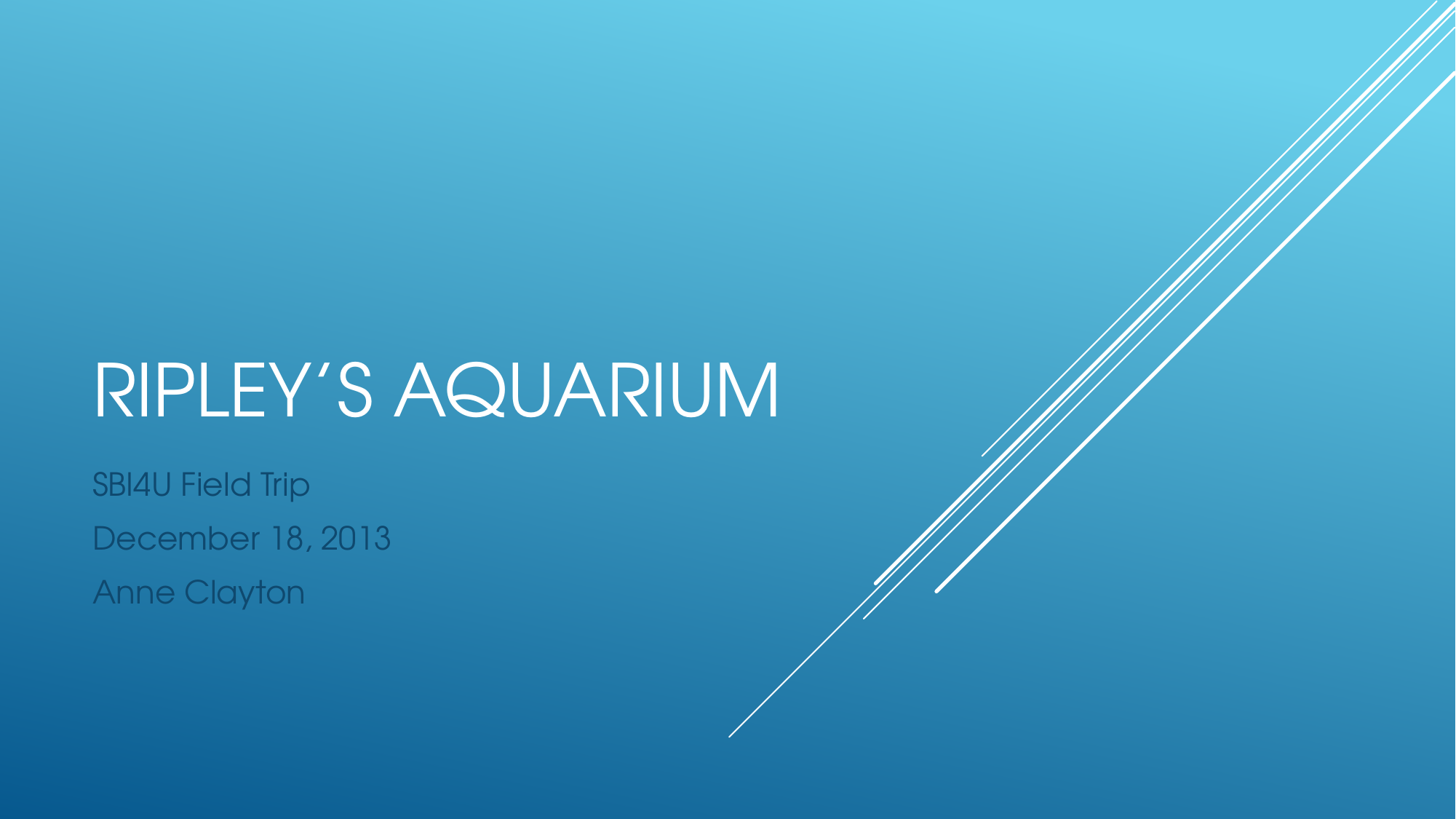

# Ripley’s aquarium
SBI4U Field Trip
December 18, 2013
Anne Clayton